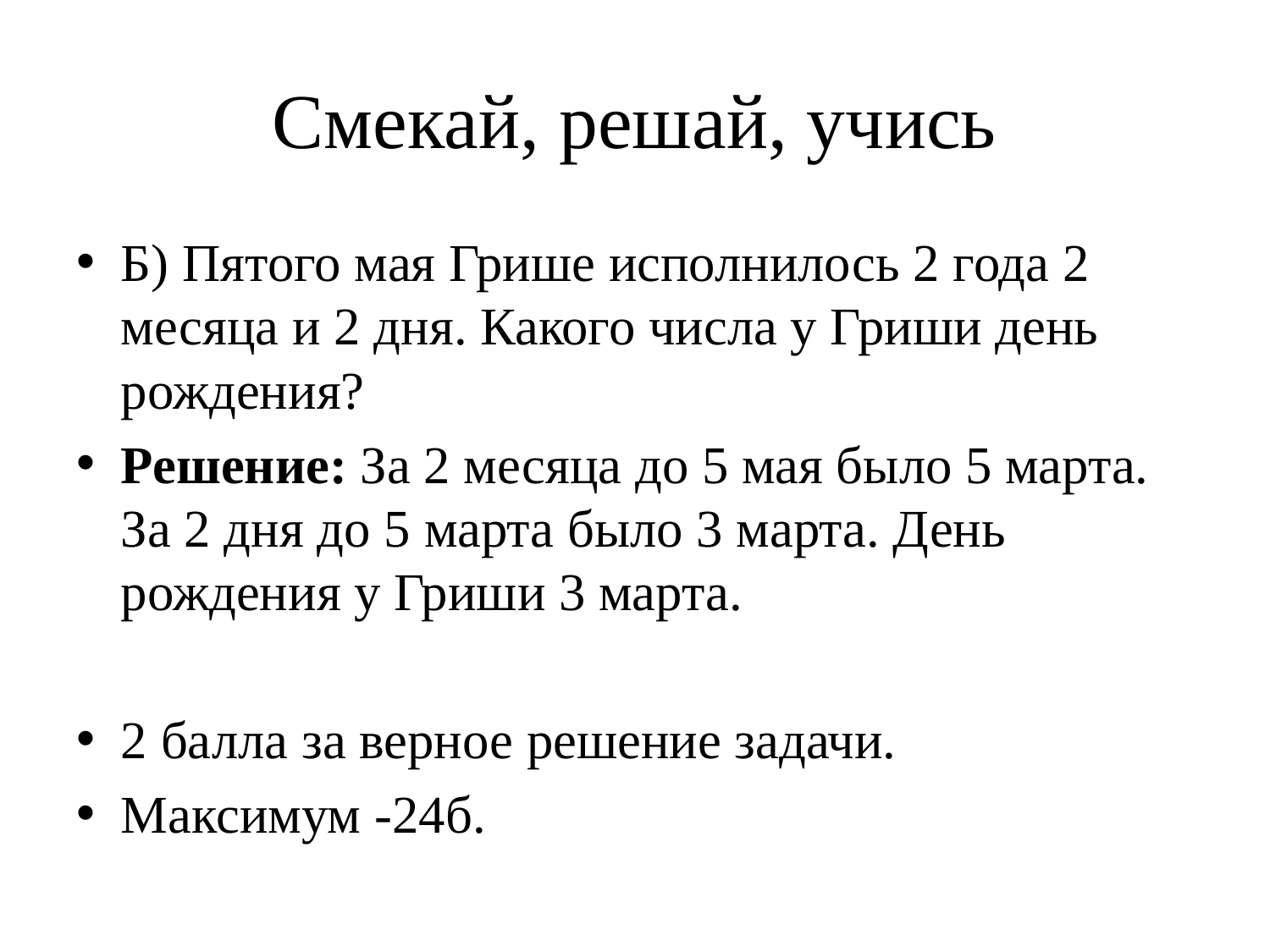

# Смекай, решай, учись
Б) Пятого мая Грише исполнилось 2 года 2 месяца и 2 дня. Какого числа у Гриши день рождения?
Решение: За 2 месяца до 5 мая было 5 марта. За 2 дня до 5 марта было 3 марта. День рождения у Гриши 3 марта.

2 балла за верное решение задачи.
Максимум -24б.